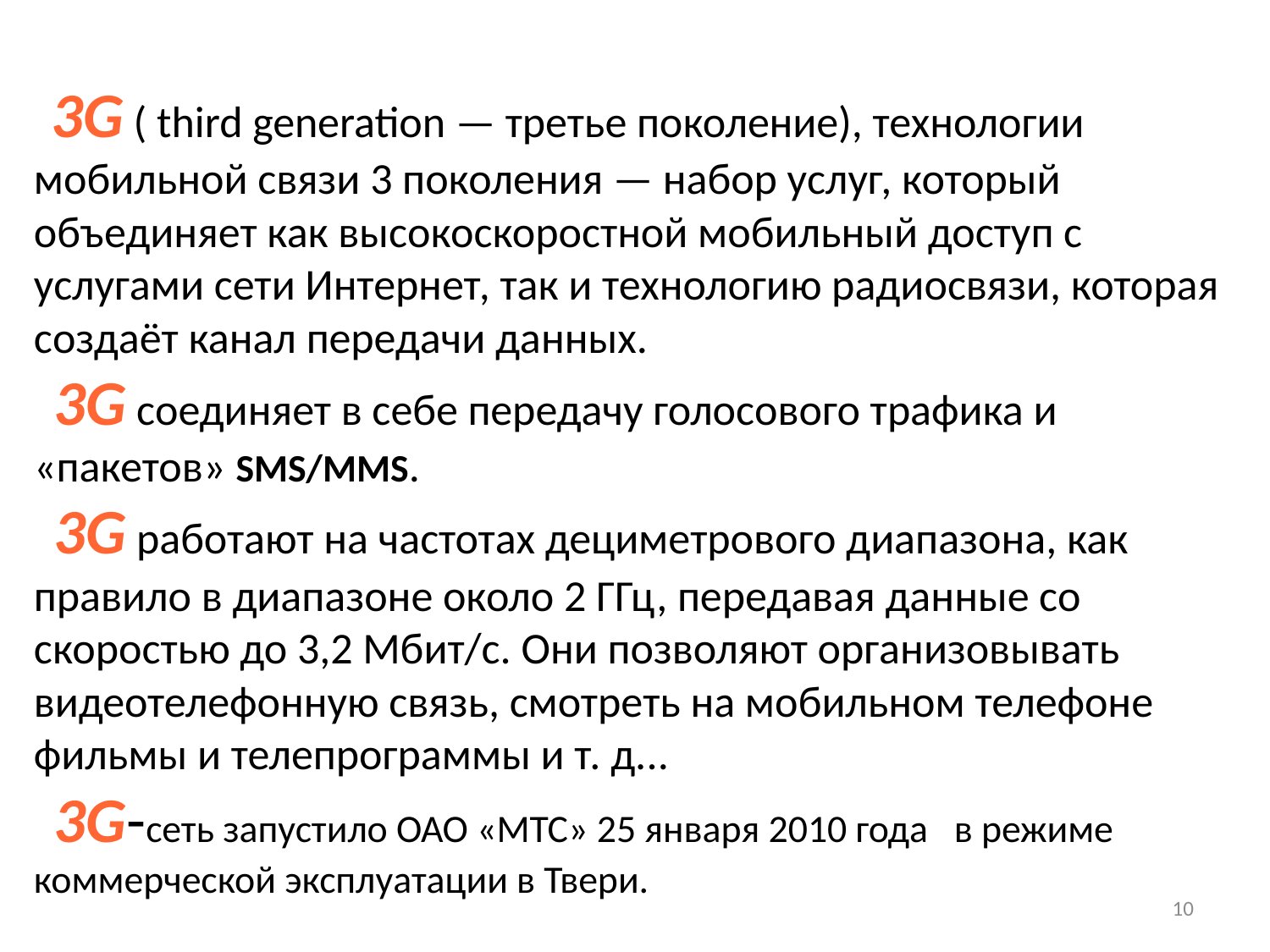

3G ( third generation — третье поколение), технологии мобильной связи 3 поколения — набор услуг, который объединяет как высокоскоростной мобильный доступ с услугами сети Интернет, так и технологию радиосвязи, которая создаёт канал передачи данных.
  3G соединяет в себе передачу голосового трафика и «пакетов» SMS/MMS.
  3G работают на частотах дециметрового диапазона, как правило в диапазоне около 2 ГГц, передавая данные со скоростью до 3,2 Мбит/с. Они позволяют организовывать видеотелефонную связь, смотреть на мобильном телефоне фильмы и телепрограммы и т. д...
  3G-сеть запустило ОАО «МТС» 25 января 2010 года   в режиме коммерческой эксплуатации в Твери.
10